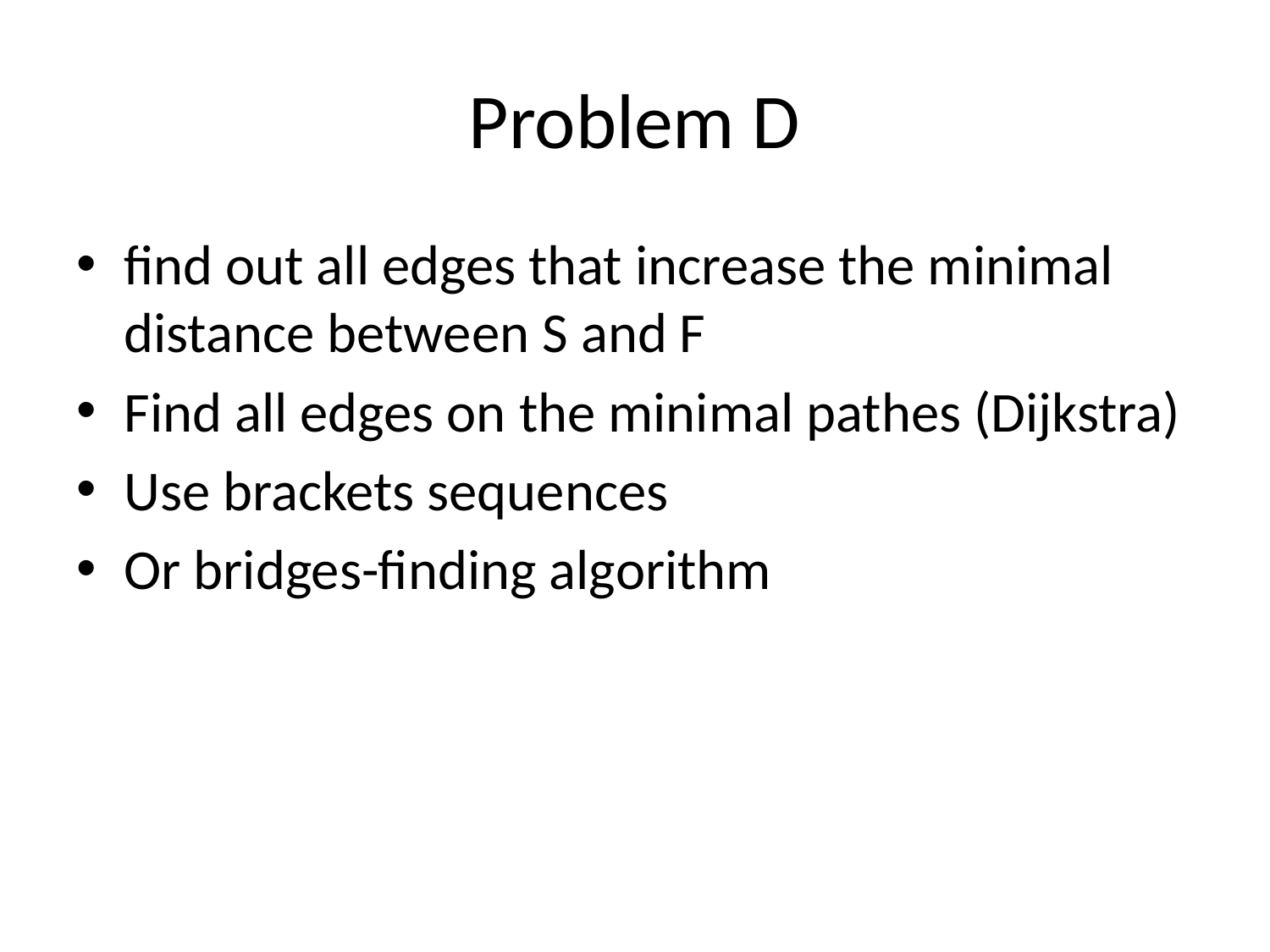

# Problem D
find out all edges that increase the minimal distance between S and F
Find all edges on the minimal pathes (Dijkstra)
Use brackets sequences
Or bridges-finding algorithm